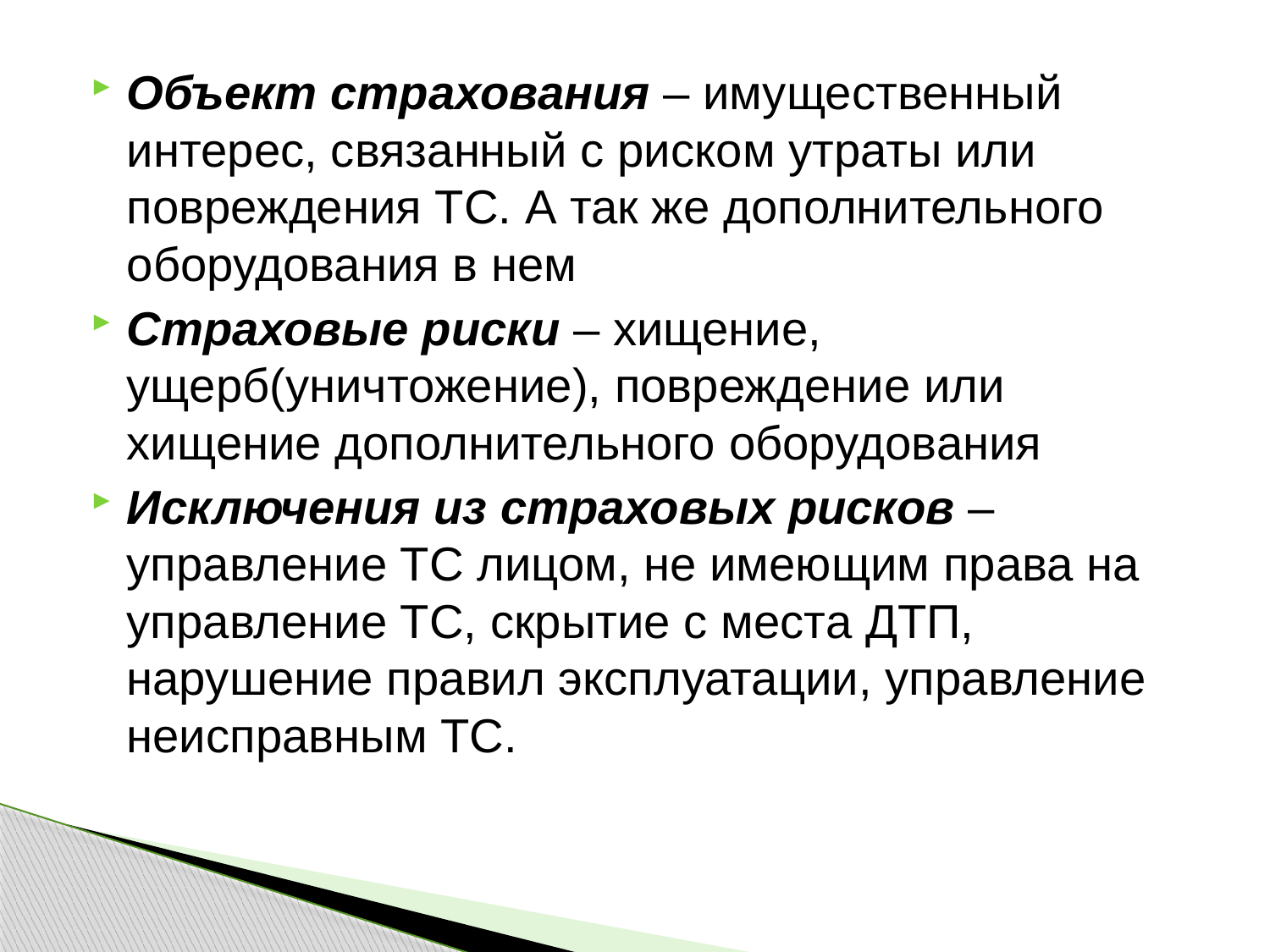

Объект страхования – имущественный интерес, связанный с риском утраты или повреждения ТС. А так же дополнительного оборудования в нем
Страховые риски – хищение, ущерб(уничтожение), повреждение или хищение дополнительного оборудования
Исключения из страховых рисков – управление ТС лицом, не имеющим права на управление ТС, скрытие с места ДТП, нарушение правил эксплуатации, управление неисправным ТС.